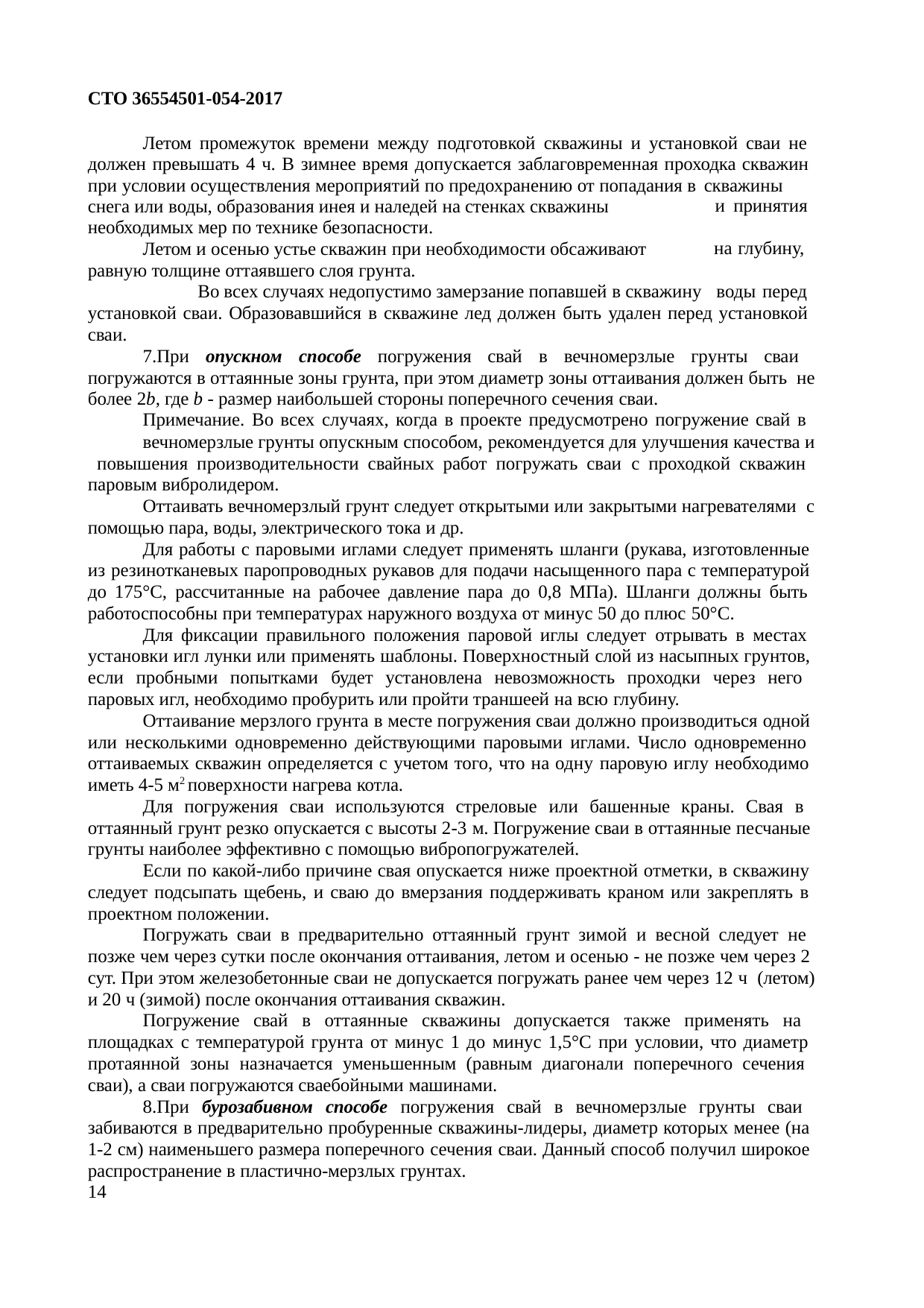

СТО 36554501-054-2017

Летом промежуток времени между подготовкой скважины и установкой сваи не  должен превышать 4 ч. В зимнее время допускается заблаговременная проходка скважин  при условии осуществления мероприятий по предохранению от попадания в скважины
снега или воды, образования инея и наледей на стенках скважины  необходимых мер по технике безопасности.
Летом и осенью устье скважин при необходимости обсаживают  равную толщине оттаявшего слоя грунта.
Во всех случаях недопустимо замерзание попавшей в скважину
и принятия
на глубину,
воды перед
установкой сваи. Образовавшийся в скважине лед должен быть удален перед установкой  сваи.
При опускном способе погружения свай в вечномерзлые грунты сваи  погружаются в оттаянные зоны грунта, при этом диаметр зоны оттаивания должен быть  не более 2b, где b - размер наибольшей стороны поперечного сечения сваи.
Примечание. Во всех случаях, когда в проекте предусмотрено погружение свай в
вечномерзлые грунты опускным способом, рекомендуется для улучшения качества и  повышения производительности свайных работ погружать сваи с проходкой скважин  паровым вибролидером.
Оттаивать вечномерзлый грунт следует открытыми или закрытыми нагревателями  с помощью пара, воды, электрического тока и др.
Для работы с паровыми иглами следует применять шланги (рукава, изготовленные  из резинотканевых паропроводных рукавов для подачи насыщенного пара с температурой  до 175°С, рассчитанные на рабочее давление пара до 0,8 МПа). Шланги должны быть  работоспособны при температурах наружного воздуха от минус 50 до плюс 50°С.
Для фиксации правильного положения паровой иглы следует отрывать в местах  установки игл лунки или применять шаблоны. Поверхностный слой из насыпных грунтов,  если пробными попытками будет установлена невозможность проходки через него  паровых игл, необходимо пробурить или пройти траншеей на всю глубину.
Оттаивание мерзлого грунта в месте погружения сваи должно производиться одной  или несколькими одновременно действующими паровыми иглами. Число одновременно  оттаиваемых скважин определяется с учетом того, что на одну паровую иглу необходимо  иметь 4-5 м2 поверхности нагрева котла.
Для погружения сваи используются стреловые или башенные краны. Свая в  оттаянный грунт резко опускается с высоты 2-3 м. Погружение сваи в оттаянные песчаные  грунты наиболее эффективно с помощью вибропогружателей.
Если по какой-либо причине свая опускается ниже проектной отметки, в скважину  следует подсыпать щебень, и сваю до вмерзания поддерживать краном или закреплять в  проектном положении.
Погружать сваи в предварительно оттаянный грунт зимой и весной следует не  позже чем через сутки после окончания оттаивания, летом и осенью - не позже чем через 2  сут. При этом железобетонные сваи не допускается погружать ранее чем через 12 ч  (летом) и 20 ч (зимой) после окончания оттаивания скважин.
Погружение свай в оттаянные скважины допускается также применять на  площадках с температурой грунта от минус 1 до минус 1,5°С при условии, что диаметр  протаянной зоны назначается уменьшенным (равным диагонали поперечного сечения  сваи), а сваи погружаются сваебойными машинами.
При бурозабивном способе погружения свай в вечномерзлые грунты сваи  забиваются в предварительно пробуренные скважины-лидеры, диаметр которых менее (на  1-2 см) наименьшего размера поперечного сечения сваи. Данный способ получил широкое  распространение в пластично-мерзлых грунтах.
14